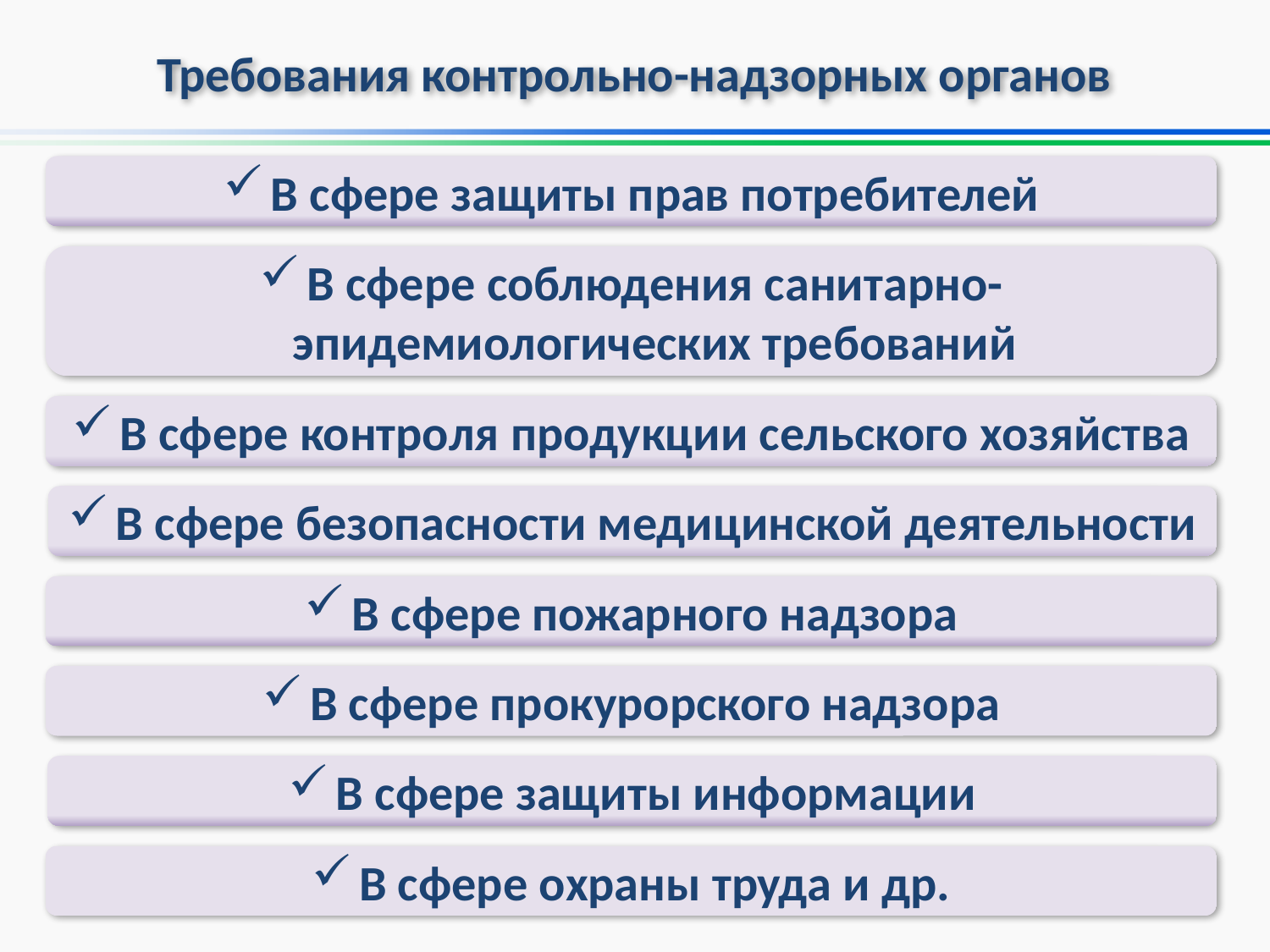

Требования контрольно-надзорных органов
В сфере защиты прав потребителей
В сфере соблюдения санитарно-эпидемиологических требований
В сфере контроля продукции сельского хозяйства
В сфере безопасности медицинской деятельности
В сфере пожарного надзора
В сфере прокурорского надзора
В сфере защиты информации
В сфере охраны труда и др.